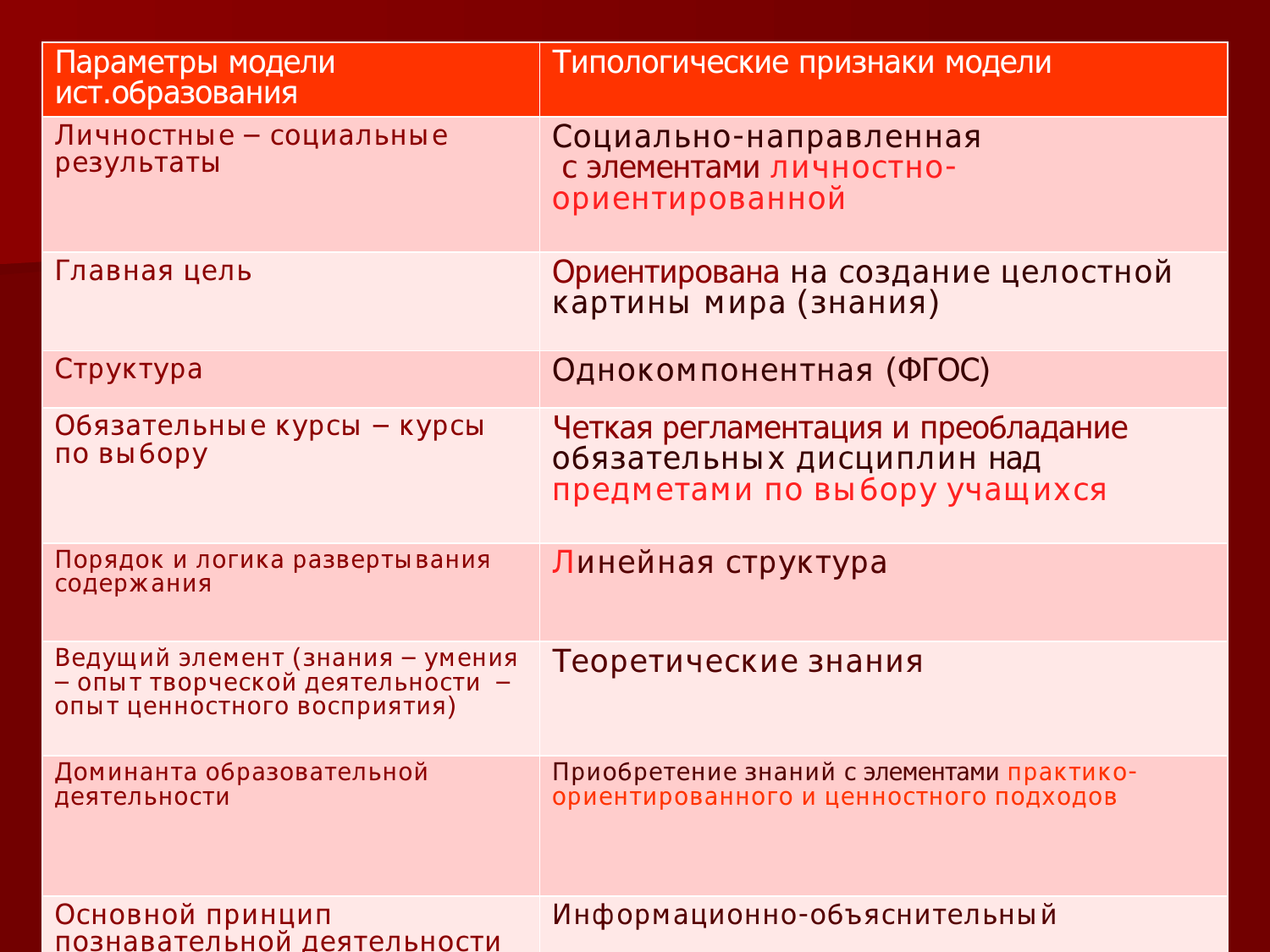

| Параметры модели ист.образования | Типологические признаки модели |
| --- | --- |
| Личностные – социальные результаты | Социально-направленная с элементами личностно-ориентированной |
| Главная цель | Ориентирована на создание целостной картины мира (знания) |
| Структура | Однокомпонентная (ФГОС) |
| Обязательные курсы – курсы по выбору | Четкая регламентация и преобладание обязательных дисциплин над предметами по выбору учащихся |
| Порядок и логика развертывания содержания | Линейная структура |
| Ведущий элемент (знания – умения – опыт творческой деятельности – опыт ценностного восприятия) | Теоретические знания |
| Доминанта образовательной деятельности | Приобретение знаний с элементами практико-ориентированного и ценностного подходов |
| Основной принцип познавательной деятельности | Информационно-объяснительный |